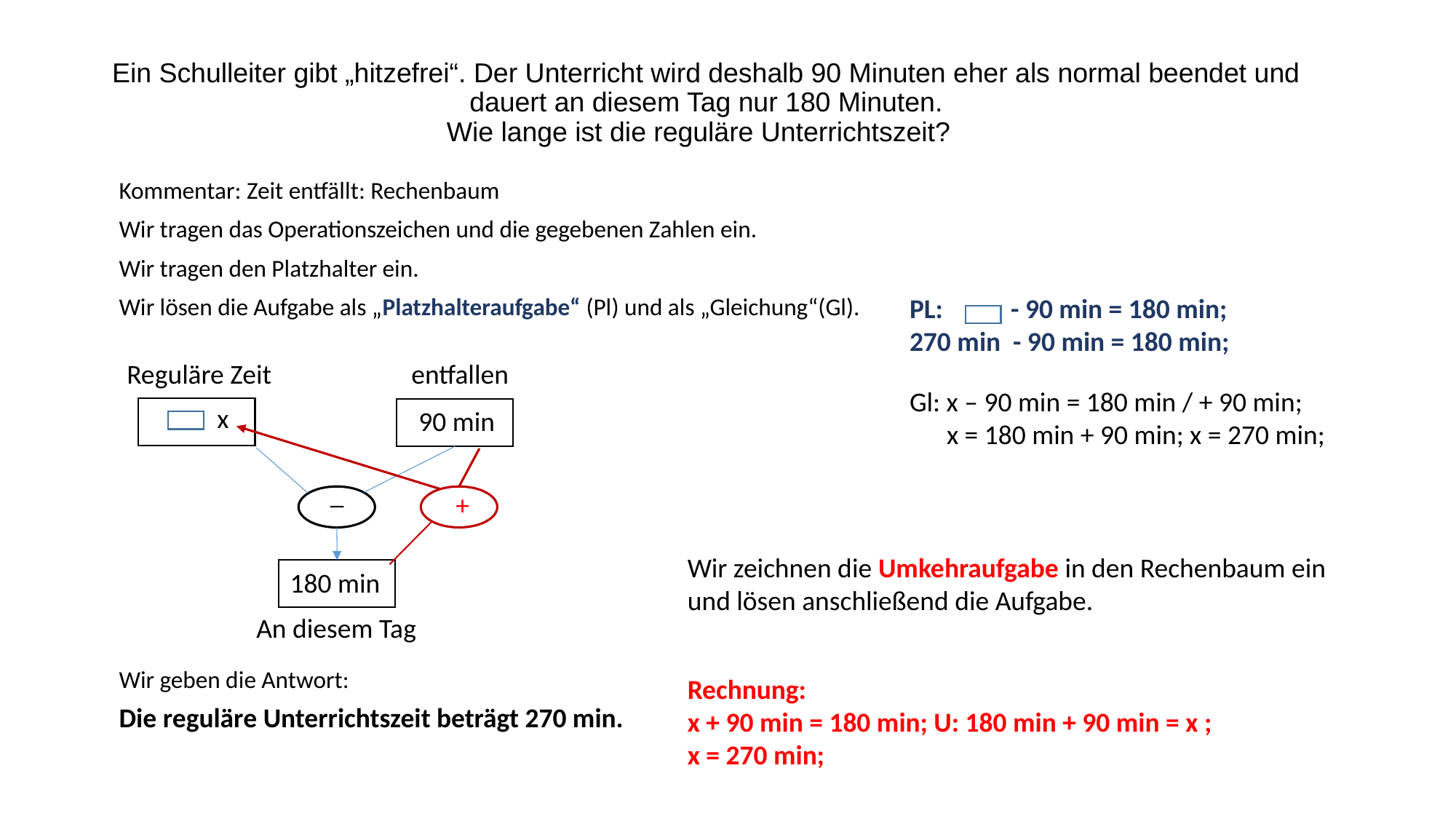

# Ein Schulleiter gibt „hitzefrei“. Der Unterricht wird deshalb 90 Minuten eher als normal beendet und dauert an diesem Tag nur 180 Minuten. Wie lange ist die reguläre Unterrichtszeit?
Kommentar: Zeit entfällt: Rechenbaum
Wir tragen das Operationszeichen und die gegebenen Zahlen ein.
Wir tragen den Platzhalter ein.

Wir lösen die Aufgabe als „Platzhalteraufgabe“ (Pl) und als „Gleichung“(Gl).
PL:           - 90 min = 180 min;                 270 min  - 90 min = 180 min;

Reguläre Zeit
entfallen
Gl: x – 90 min = 180 min / + 90 min;
      x = 180 min + 90 min; x = 270 min;
x

90 min

 _
+

Wir zeichnen die Umkehraufgabe in den Rechenbaum ein und lösen anschließend die Aufgabe.

180 min
An diesem Tag
Wir geben die Antwort:
Rechnung:
x + 90 min = 180 min; U: 180 min + 90 min = x ;  x = 270 min;
Die reguläre Unterrichtszeit beträgt 270 min.